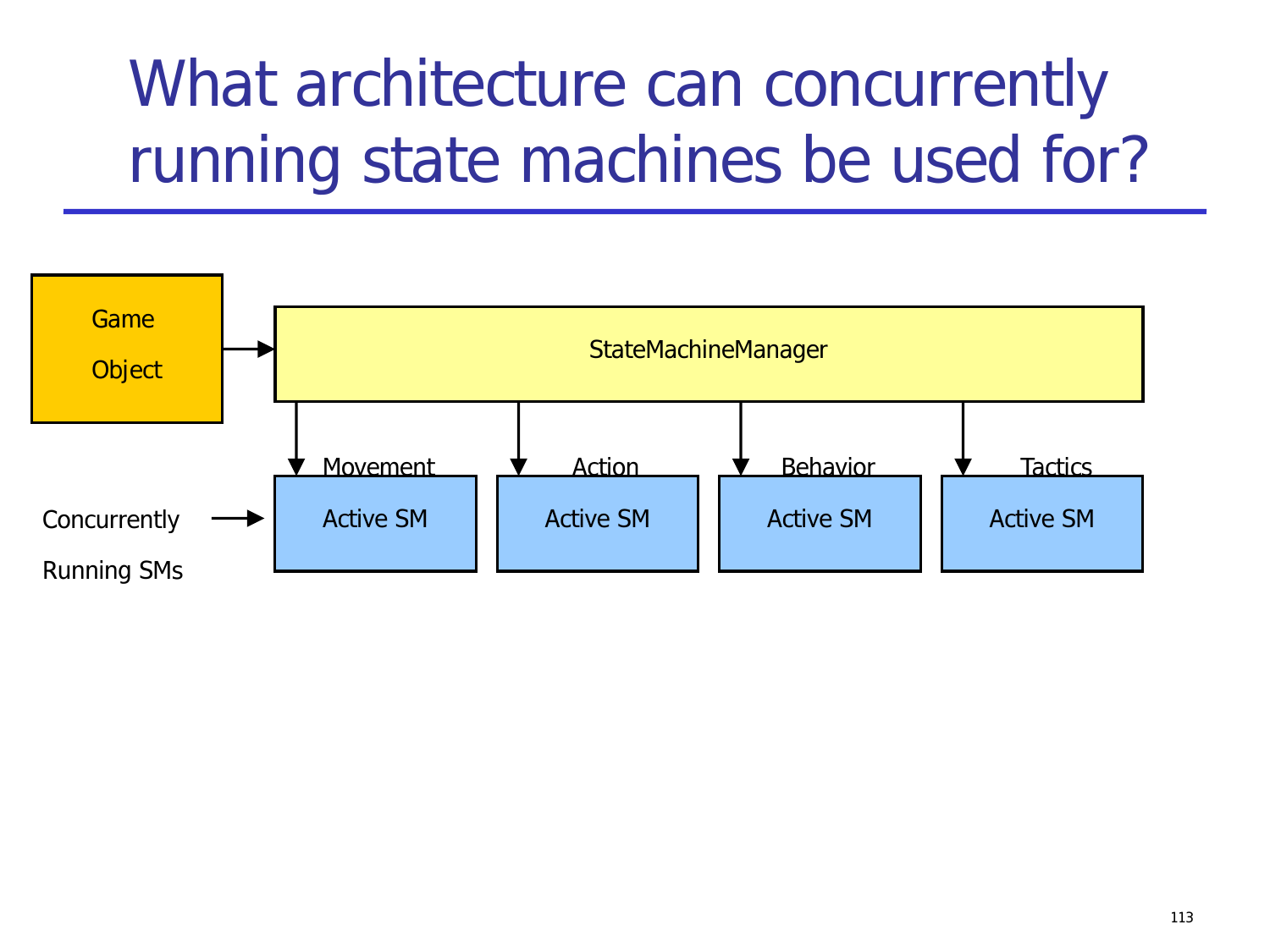

# What architecture can concurrently running state machines be used for?
Game
Object
StateMachineManager

Movement
Action
Behavior
Tactics
Active SM
Active SM
Active SM
Active SM
Concurrently
Running SMs

113